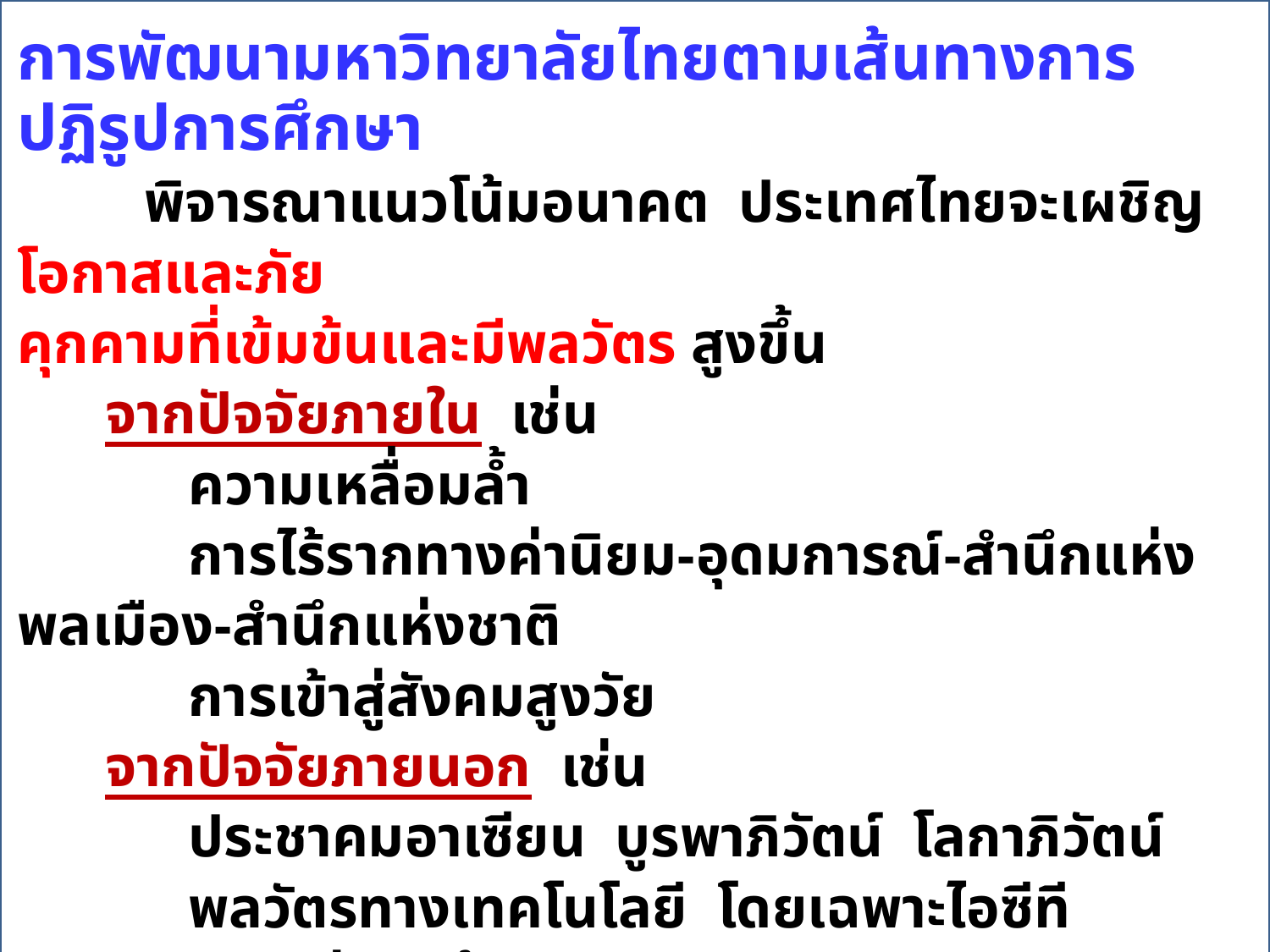

การพัฒนามหาวิทยาลัยไทยตามเส้นทางการปฏิรูปการศึกษา
	พิจารณาแนวโน้มอนาคต  ประเทศไทยจะเผชิญโอกาสและภัย
คุกคามที่เข้มข้นและมีพลวัตร สูงขึ้น
      จากปัจจัยภายใน  เช่น
	   ความเหลื่อมล้ำ
	   การไร้รากทางค่านิยม-อุดมการณ์-สำนึกแห่งพลเมือง-สำนึกแห่งชาติ
	   การเข้าสู่สังคมสูงวัย
      จากปัจจัยภายนอก  เช่น
	   ประชาคมอาเซียน  บูรพาภิวัตน์  โลกาภิวัตน์
	   พลวัตรทางเทคโนโลยี  โดยเฉพาะไอซีที
	   การแข่งขันด้านตลาด
	   การเปลี่ยนแปลงภูมิอากาศ การแย่งชิงน้ำ และพลังงาน
3